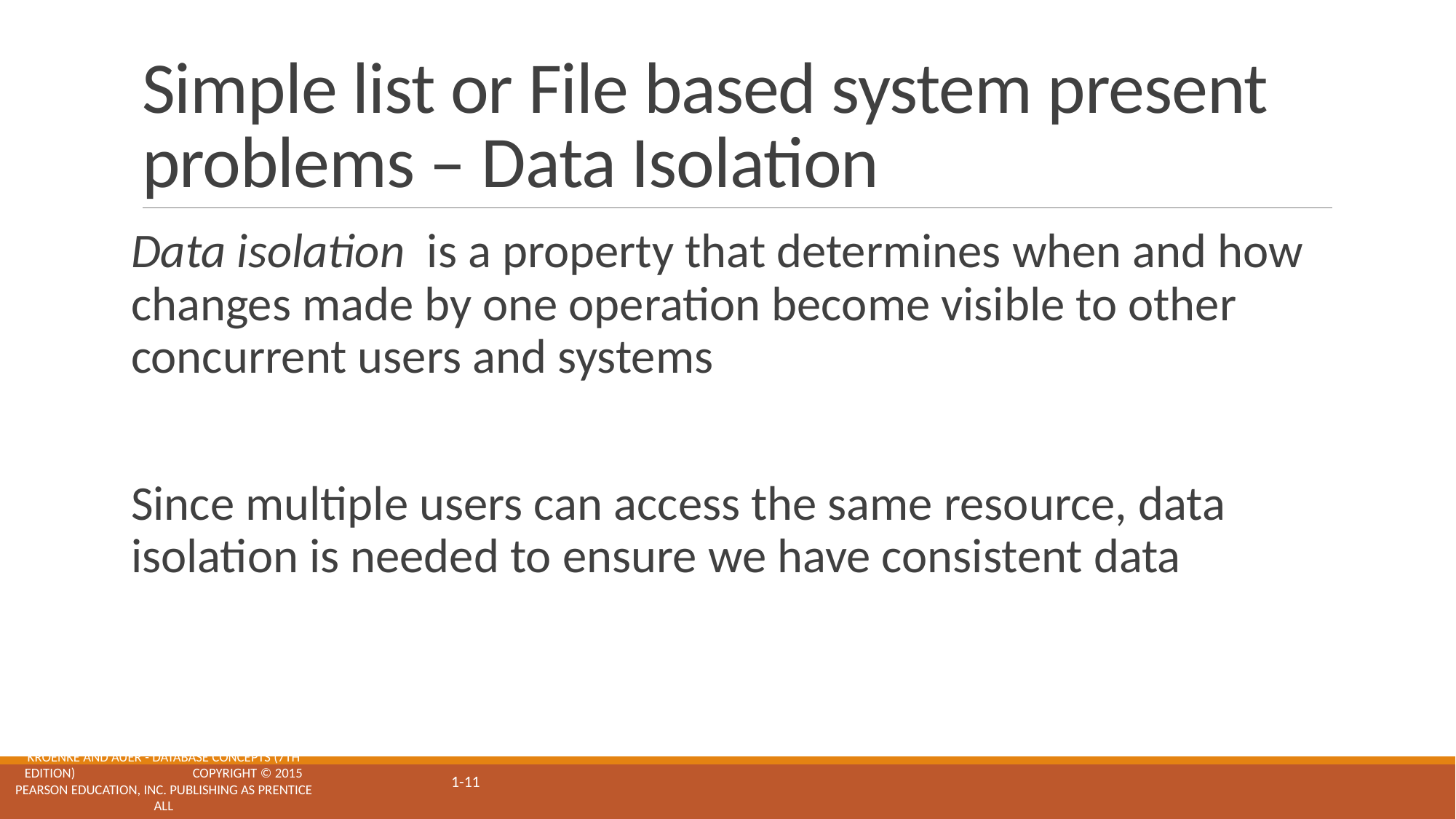

# Simple list or File based system present problems – Data Isolation
Data isolation  is a property that determines when and how changes made by one operation become visible to other concurrent users and systems

Since multiple users can access the same resource, data isolation is needed to ensure we have consistent data
KROENKE and AUER - DATABASE CONCEPTS (7th Edition)                                      Copyright © 2015 Pearson Education, Inc. Publishing as Prentice all
1-11